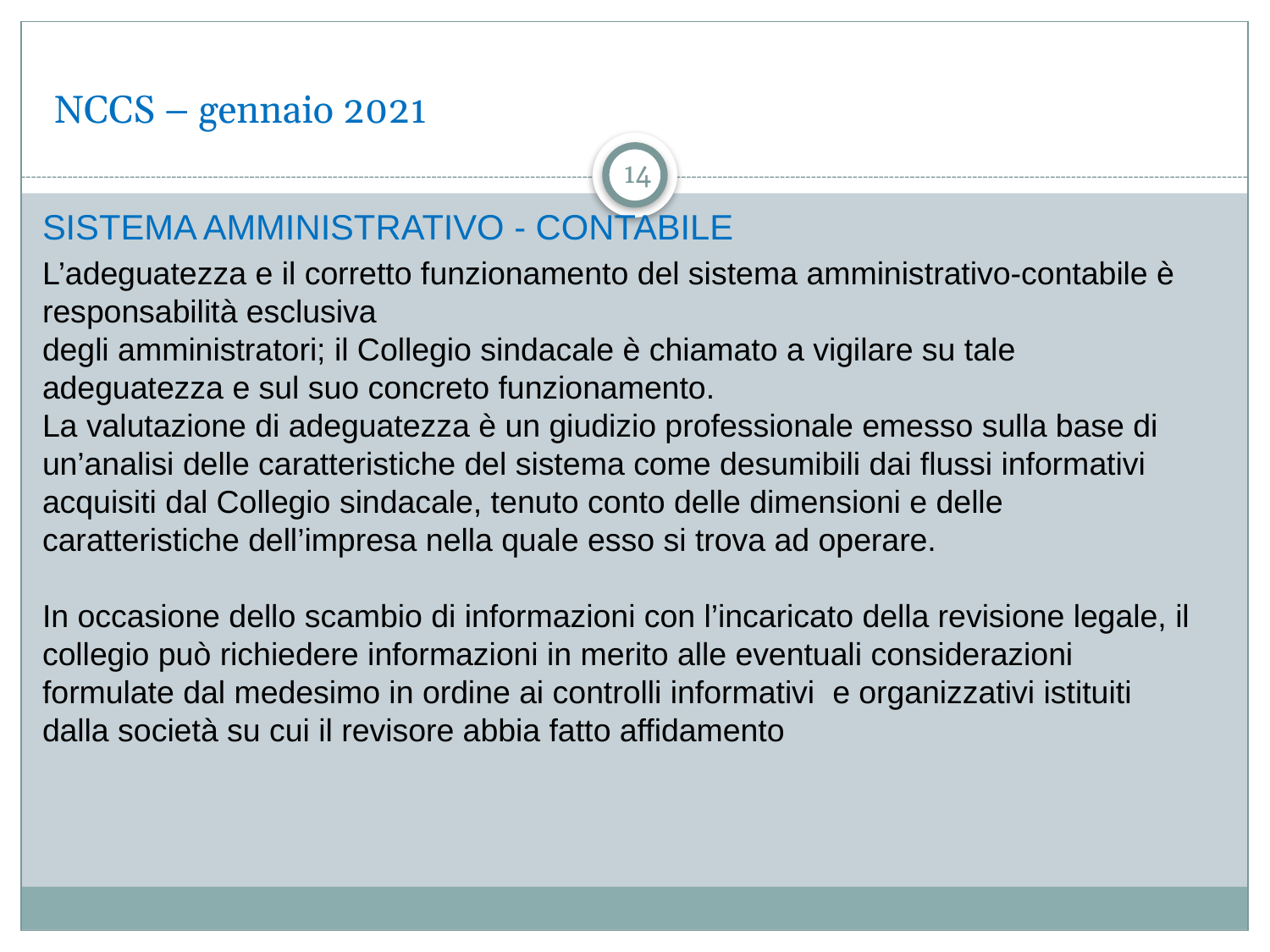

# NCCS – gennaio 2021
14
SISTEMA AMMINISTRATIVO - CONTABILE
L’adeguatezza e il corretto funzionamento del sistema amministrativo-contabile è responsabilità esclusiva
degli amministratori; il Collegio sindacale è chiamato a vigilare su tale adeguatezza e sul suo concreto funzionamento.
La valutazione di adeguatezza è un giudizio professionale emesso sulla base di un’analisi delle caratteristiche del sistema come desumibili dai flussi informativi acquisiti dal Collegio sindacale, tenuto conto delle dimensioni e delle caratteristiche dell’impresa nella quale esso si trova ad operare.
In occasione dello scambio di informazioni con l’incaricato della revisione legale, il collegio può richiedere informazioni in merito alle eventuali considerazioni formulate dal medesimo in ordine ai controlli informativi  e organizzativi istituiti dalla società su cui il revisore abbia fatto affidamento